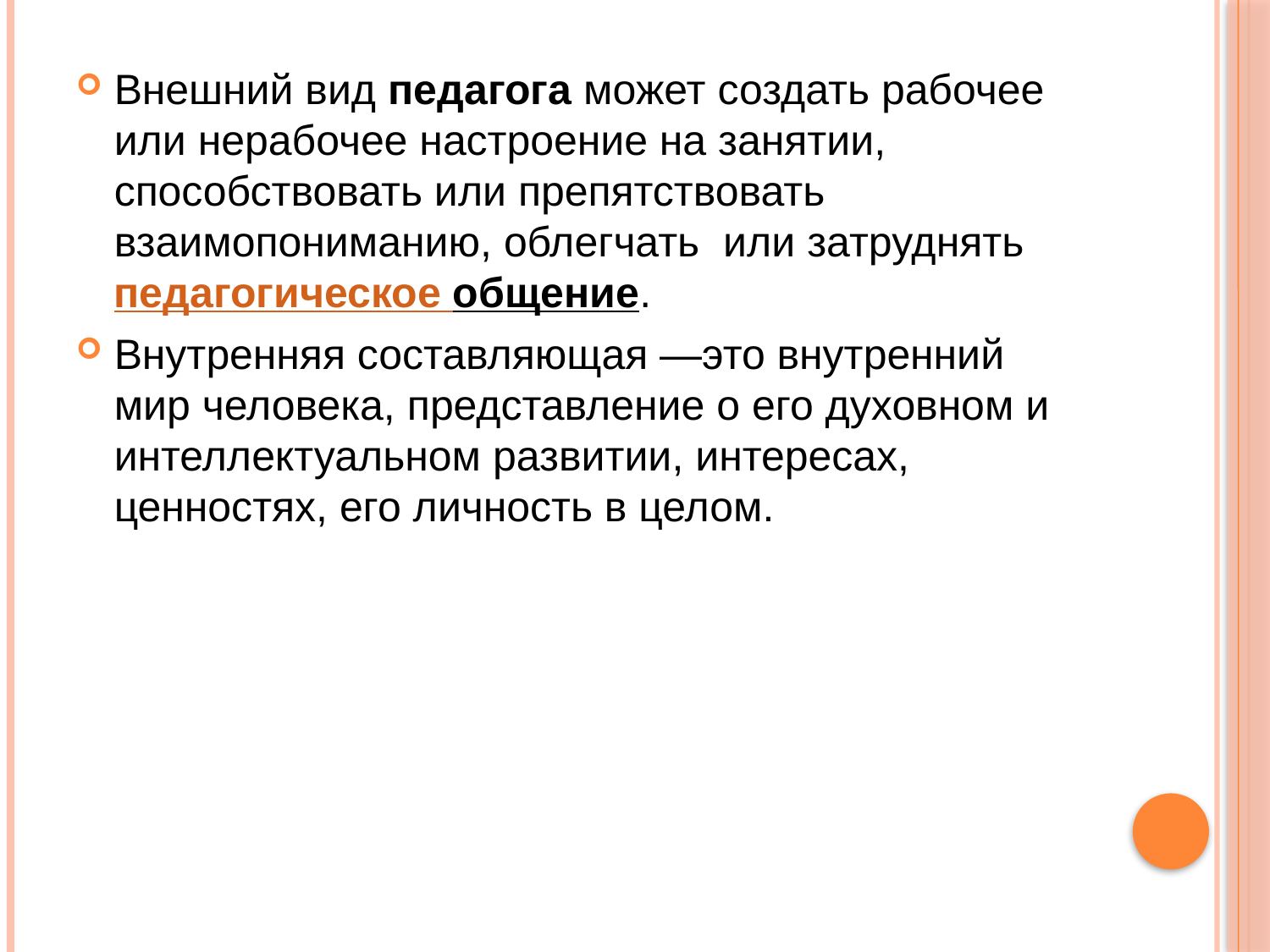

Внешний вид педагога может создать рабочее или нерабочее настроение на занятии, способствовать или препятствовать взаимопониманию, облегчать  или затруднять педагогическое общение.
Внутренняя составляющая —это внутренний мир человека, представление о его духовном и интеллектуальном развитии, интересах, ценностях, его личность в целом.